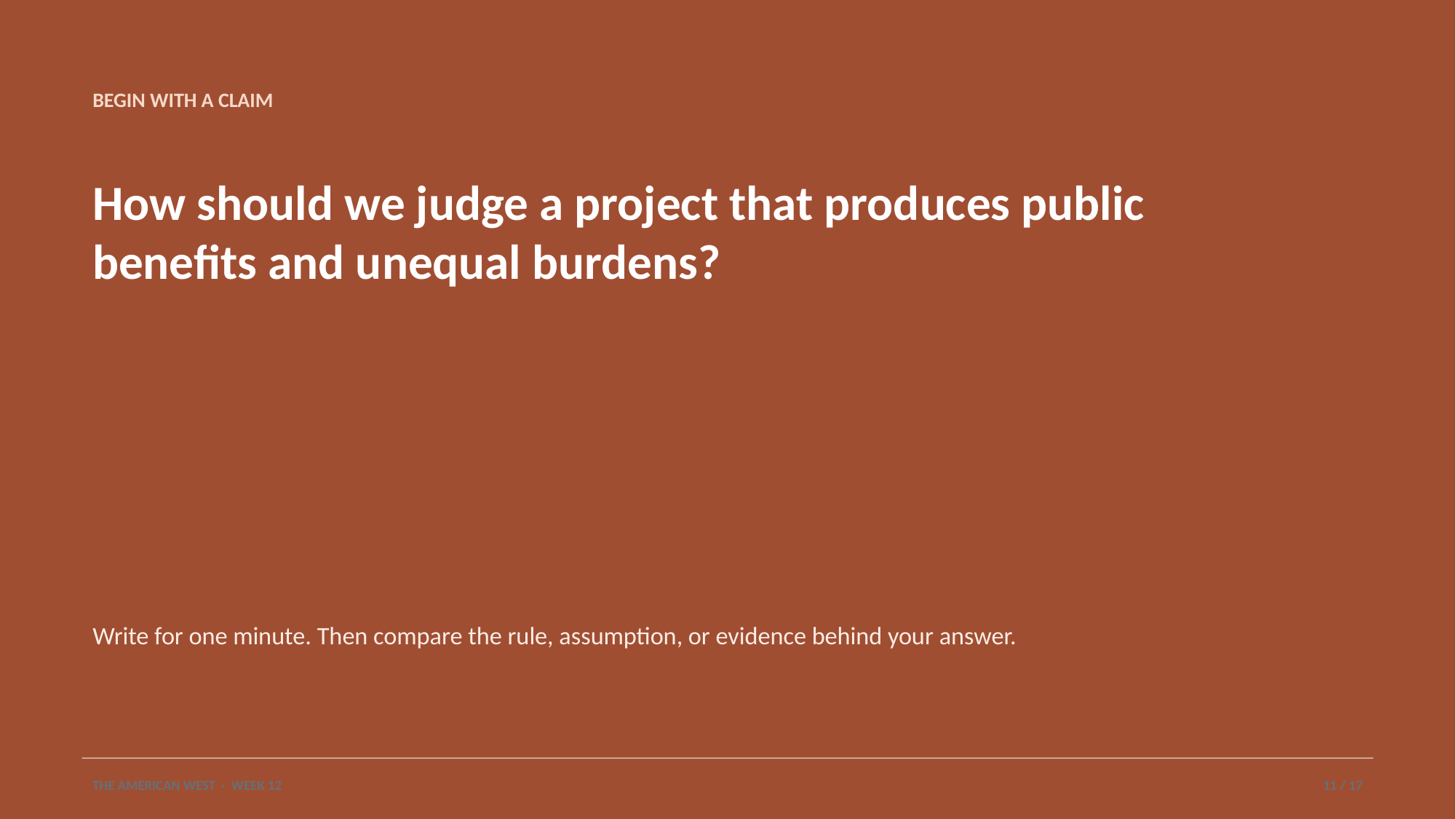

BEGIN WITH A CLAIM
How should we judge a project that produces public benefits and unequal burdens?
Write for one minute. Then compare the rule, assumption, or evidence behind your answer.

THE AMERICAN WEST  ·  WEEK 12
11 / 17